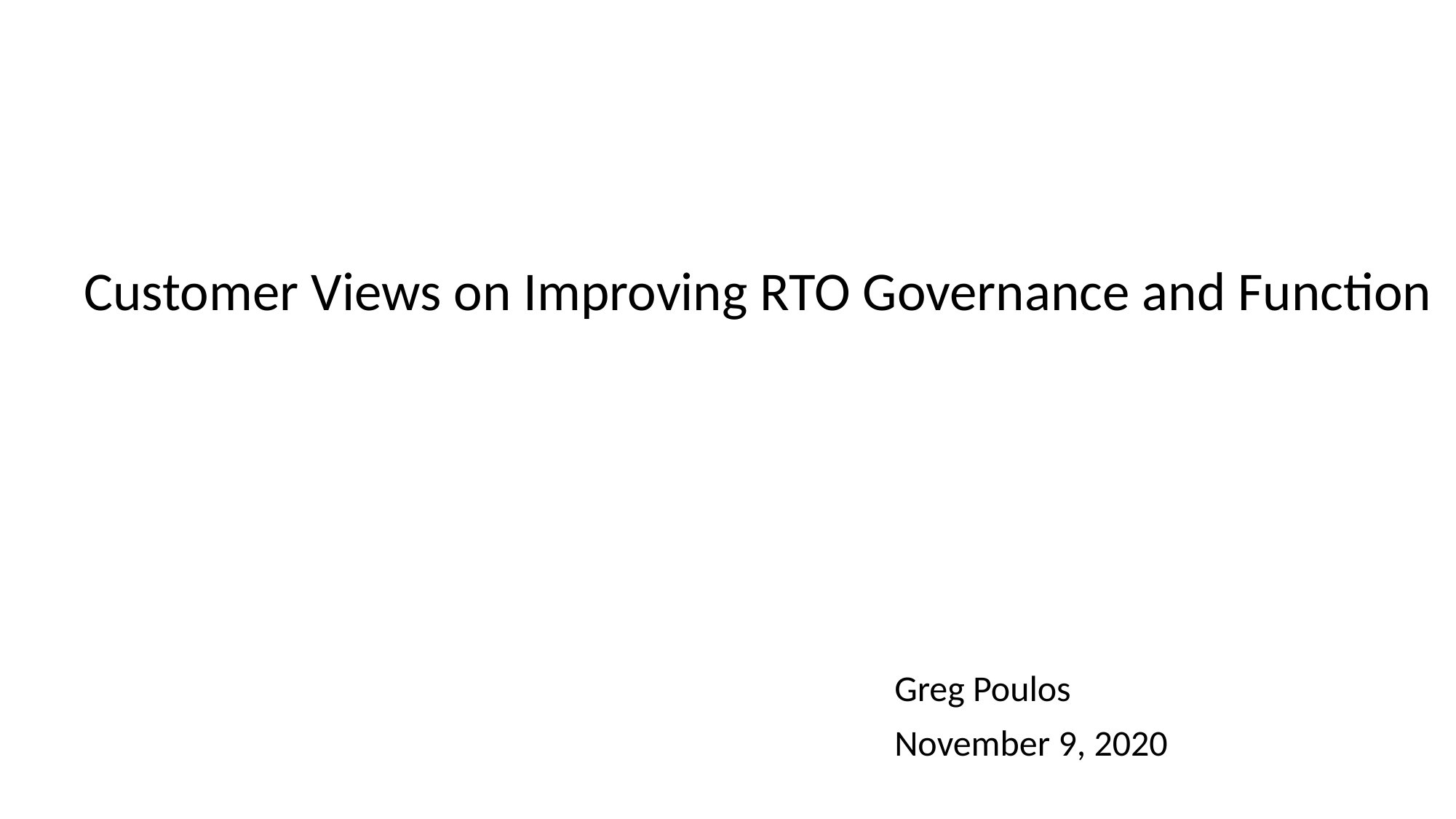

# Customer Views on Improving RTO Governance and Function Cost Causation & Beneficiary A
Greg Poulos
November 9, 2020